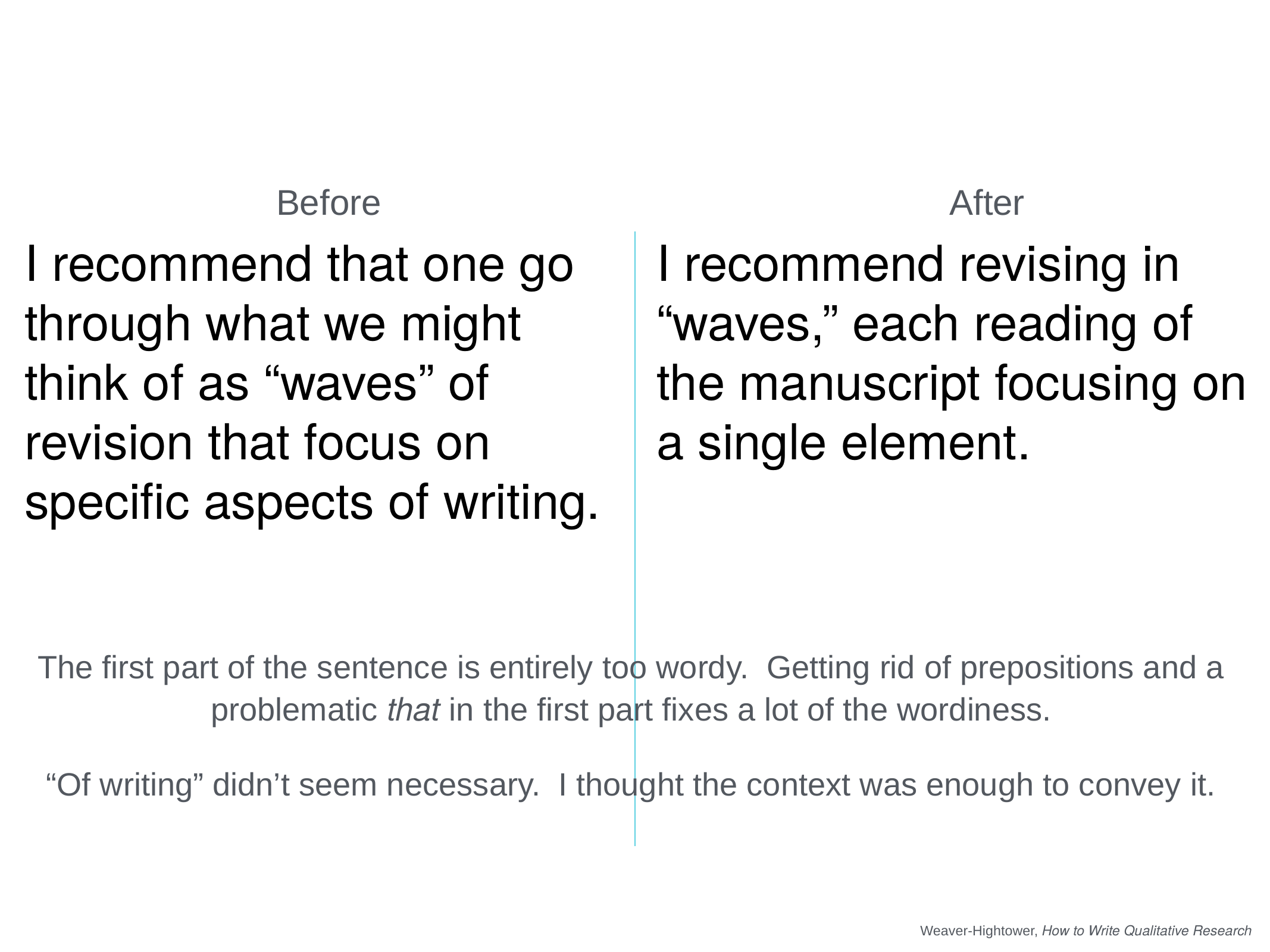

# What’s Different?
Before
After
I recommend that one go through what we might think of as “waves” of revision that focus on specific aspects of writing.

I recommend revising in “waves,” each reading of the manuscript focusing on a single element.
The first part of the sentence is entirely too wordy.  Getting rid of prepositions and a problematic that in the first part fixes a lot of the wordiness.
“Of writing” didn’t seem necessary.  I thought the context was enough to convey it.